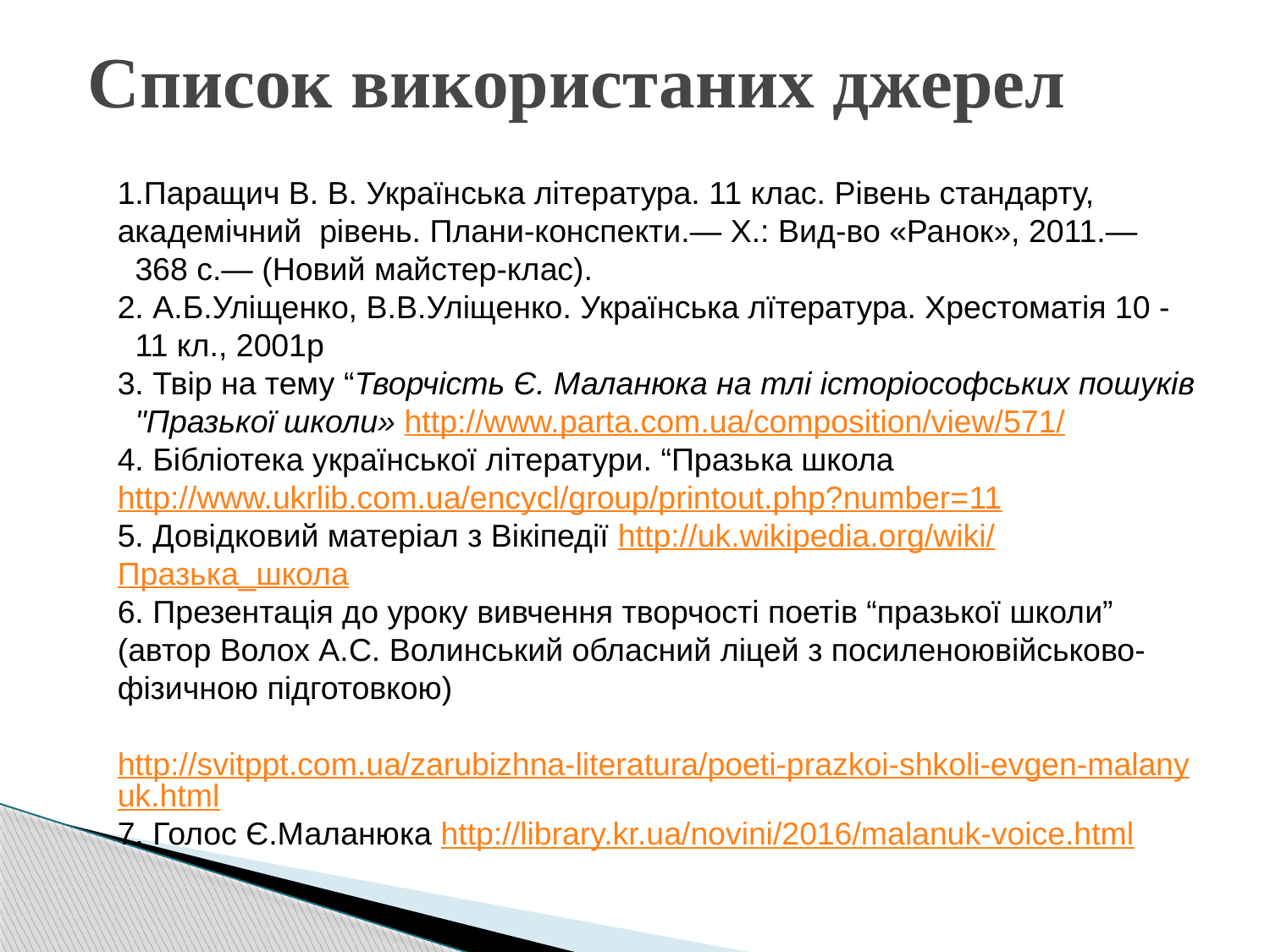

# Список використаних джерел
1.Паращич В. В. Українська література. 11 клас. Рівень стандарту,      академічний  рівень. Плани-конспекти.— Х.: Вид-во «Ранок», 2011.—
  368 с.— (Новий майстер-клас).
2. А.Б.Уліщенко, В.В.Уліщенко. Українська лїтература. Хрестоматія 10 -      11 кл., 2001р
3. Твір на тему “Творчість Є. Маланюка на тлі історіософських пошуків   "Празької школи» http://www.parta.com.ua/composition/view/571/
4. Бібліотека української літератури. “Празька школа   http://www.ukrlib.com.ua/encycl/group/printout.php?number=11
5. Довідковий матеріал з Вікіпедії http://uk.wikipedia.org/wiki/Празька_школа
6. Презентація до уроку вивчення творчості поетів “празької школи” (автор Волох А.С. Волинський обласний ліцей з посиленоювійськово-фізичною підготовкою)
 http://svitppt.com.ua/zarubizhna-literatura/poeti-prazkoi-shkoli-evgen-malanyuk.html
7. Голос Є.Маланюка http://library.kr.ua/novini/2016/malanuk-voice.html